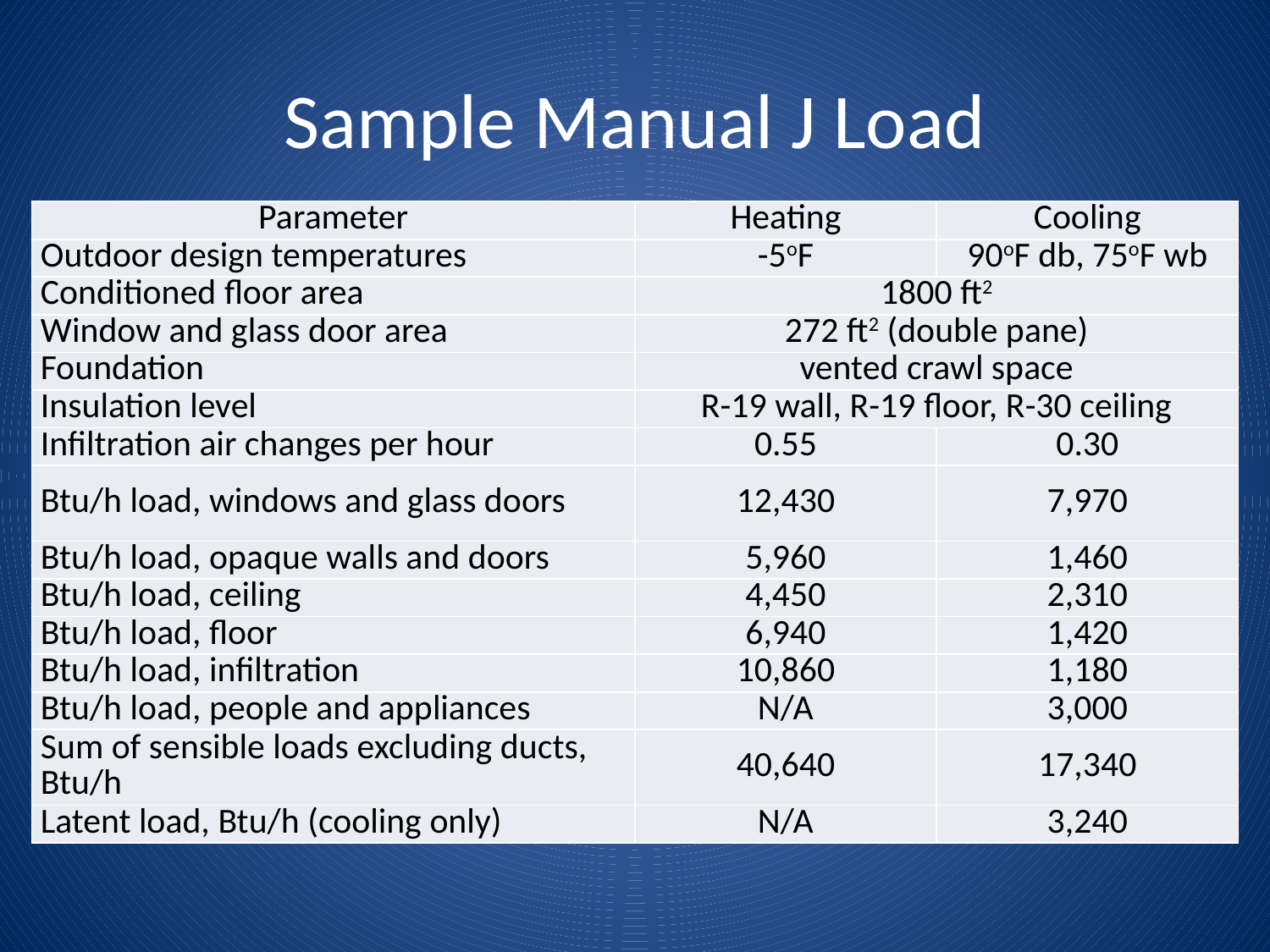

# Sample Manual J Load
| Parameter | Heating | Cooling |
| --- | --- | --- |
| Outdoor design temperatures | -5oF | 90oF db, 75oF wb |
| Conditioned floor area | 1800 ft2 |  |
| Window and glass door area | 272 ft2 (double pane) |  |
| Foundation | vented crawl space |  |
| Insulation level | R-19 wall, R-19 floor, R-30 ceiling |  |
| Infiltration air changes per hour | 0.55 | 0.30 |
| Btu/h load, windows and glass doors | 12,430 | 7,970 |
| Btu/h load, opaque walls and doors | 5,960 | 1,460 |
| Btu/h load, ceiling | 4,450 | 2,310 |
| Btu/h load, floor | 6,940 | 1,420 |
| Btu/h load, infiltration | 10,860 | 1,180 |
| Btu/h load, people and appliances | N/A | 3,000 |
| Sum of sensible loads excluding ducts, Btu/h | 40,640 | 17,340 |
| Latent load, Btu/h (cooling only) | N/A | 3,240 |